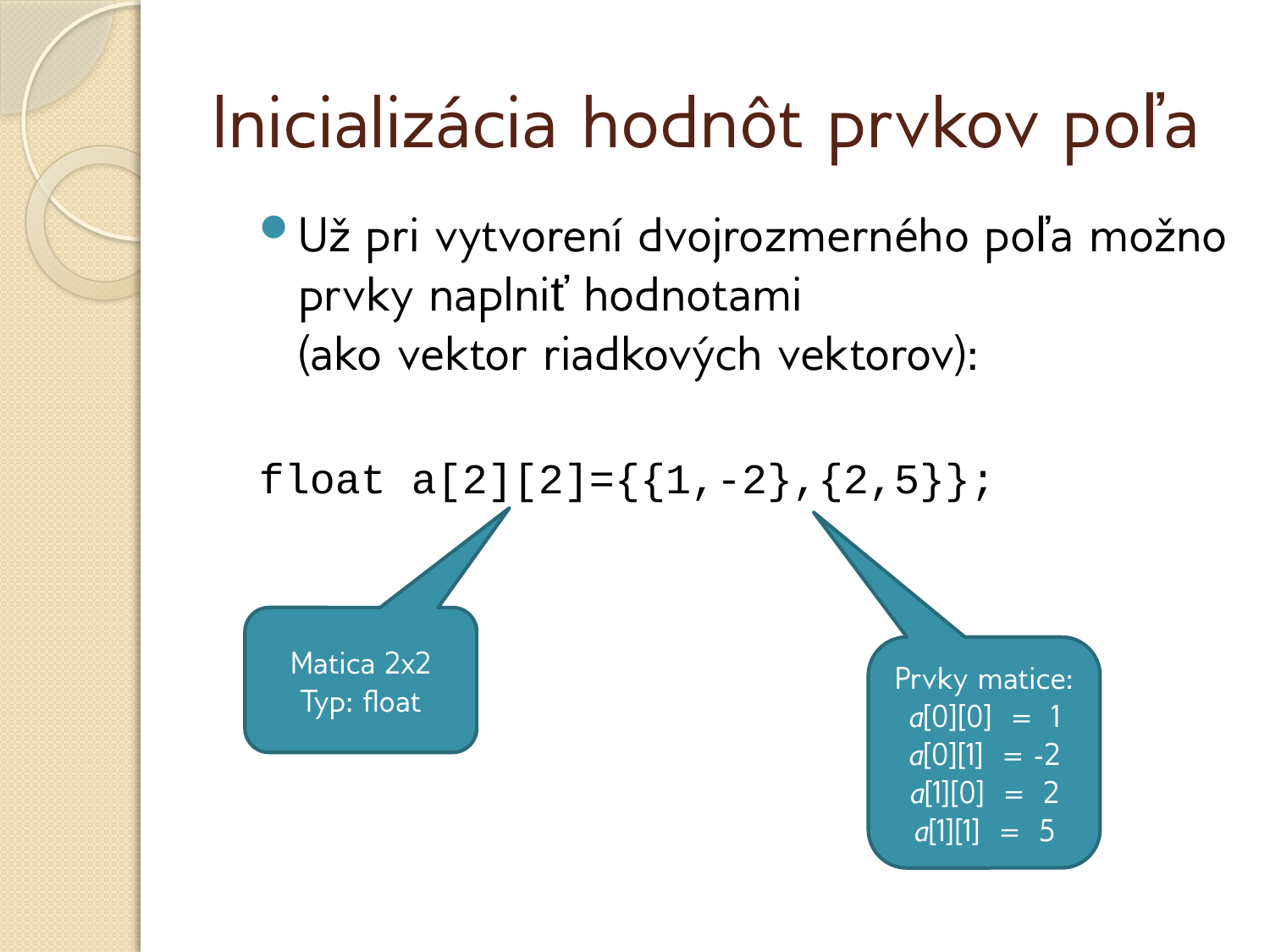

# Inicializácia hodnôt prvkov poľa
Už pri vytvorení dvojrozmerného poľa možno prvky naplniť hodnotami
(ako vektor riadkových vektorov):

float a[2][2]={{1,-2},{2,5}};

Matica 2x2
Typ: float
Prvky matice:
a[0][0]  =  1
a[0][1]  = -2
a[1][0]  =  2
a[1][1]  =  5